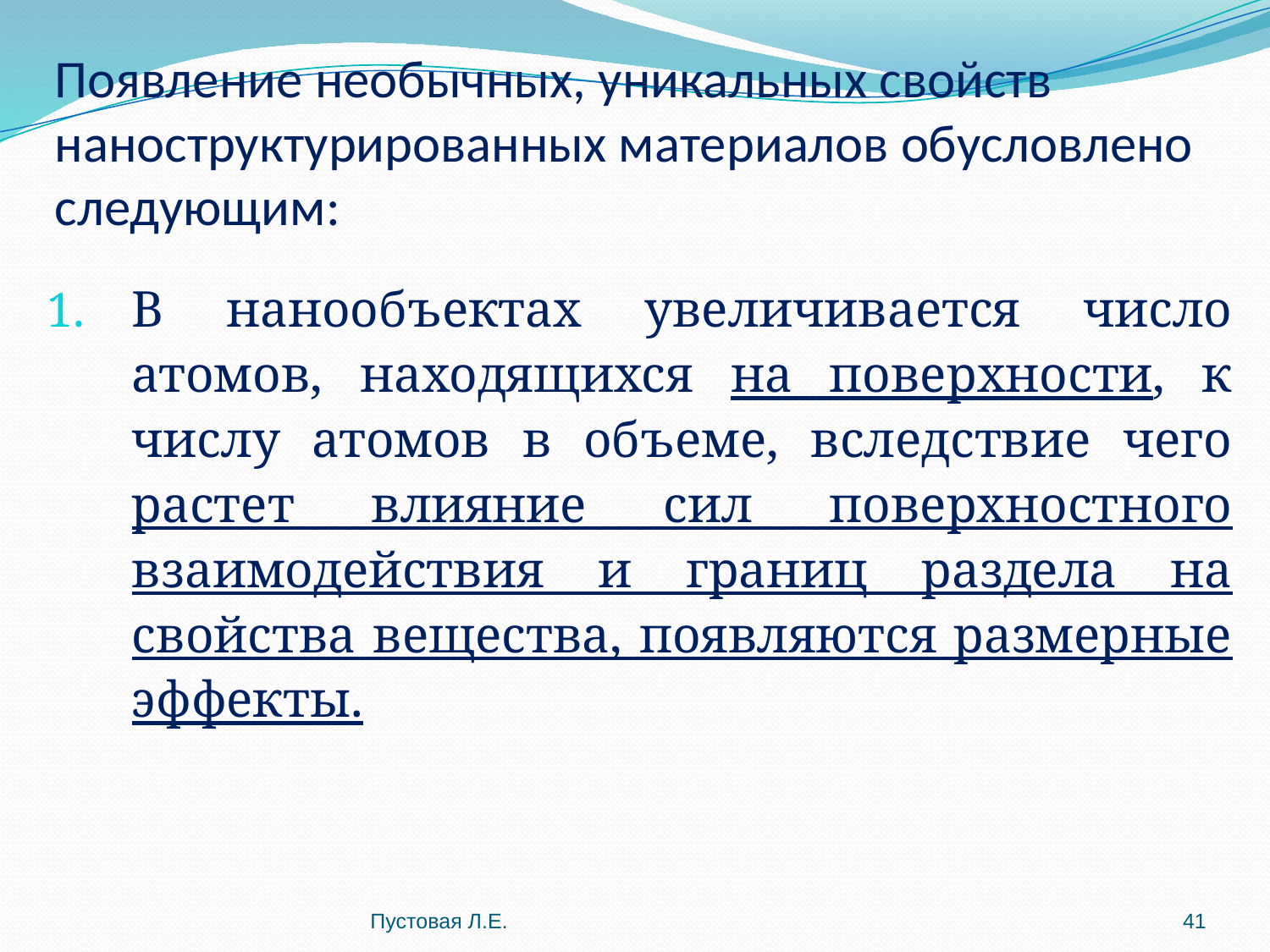

# Появление необычных, уникальных свойств наноструктурированных материалов обусловлено следующим:
В нанообъектах увеличивается число атомов, находящихся на поверхности, к числу атомов в объеме, вследствие чего растет влияние сил поверхностного взаимодействия и границ раздела на свойства вещества, появляются размерные эффекты.
Пустовая Л.Е.
41